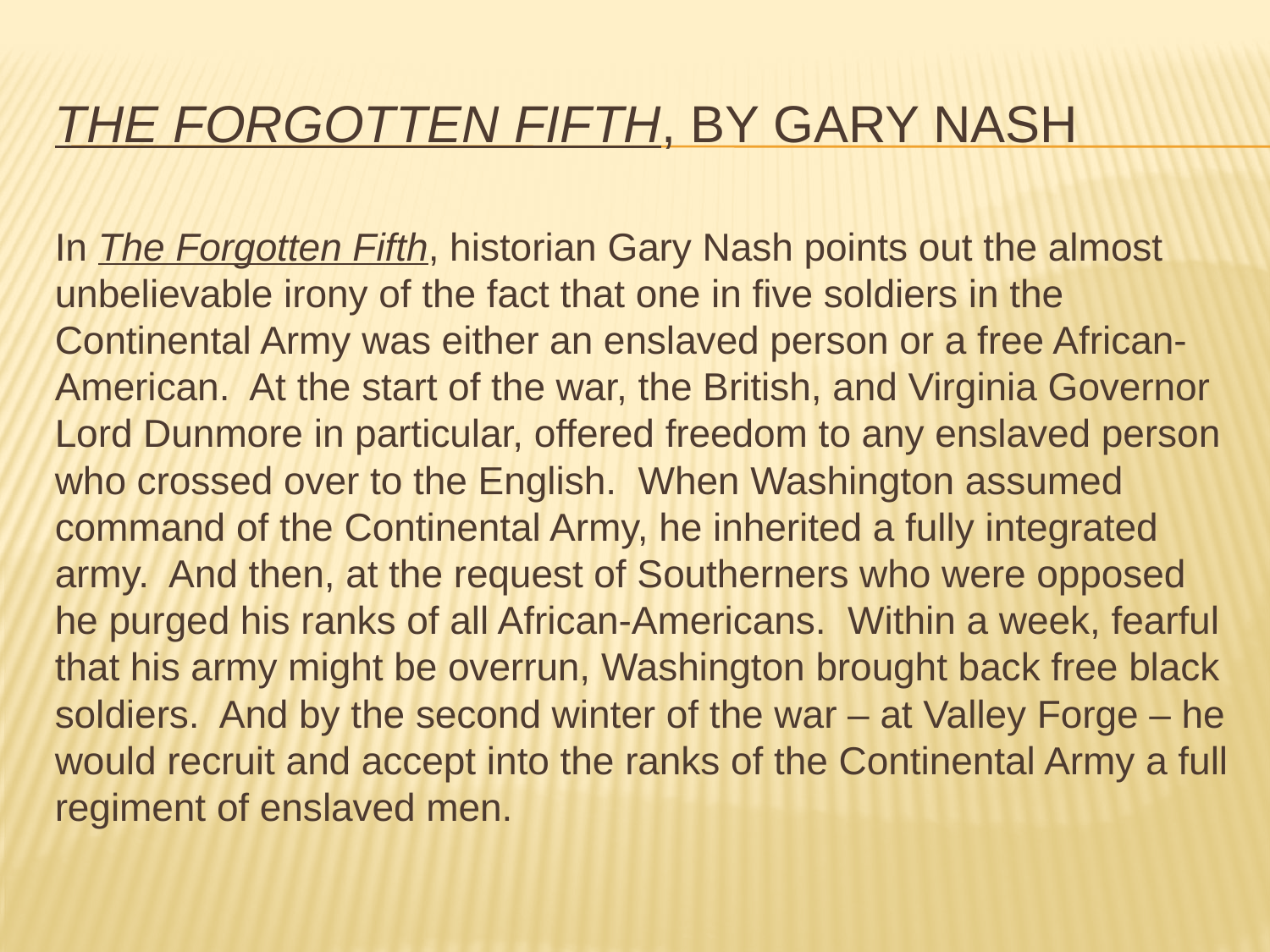

# The Forgotten Fifth, By Gary nash
In The Forgotten Fifth, historian Gary Nash points out the almost unbelievable irony of the fact that one in five soldiers in the Continental Army was either an enslaved person or a free African-American.  At the start of the war, the British, and Virginia Governor Lord Dunmore in particular, offered freedom to any enslaved person who crossed over to the English.  When Washington assumed command of the Continental Army, he inherited a fully integrated army.  And then, at the request of Southerners who were opposed he purged his ranks of all African-Americans.  Within a week, fearful that his army might be overrun, Washington brought back free black soldiers.  And by the second winter of the war – at Valley Forge – he would recruit and accept into the ranks of the Continental Army a full regiment of enslaved men.